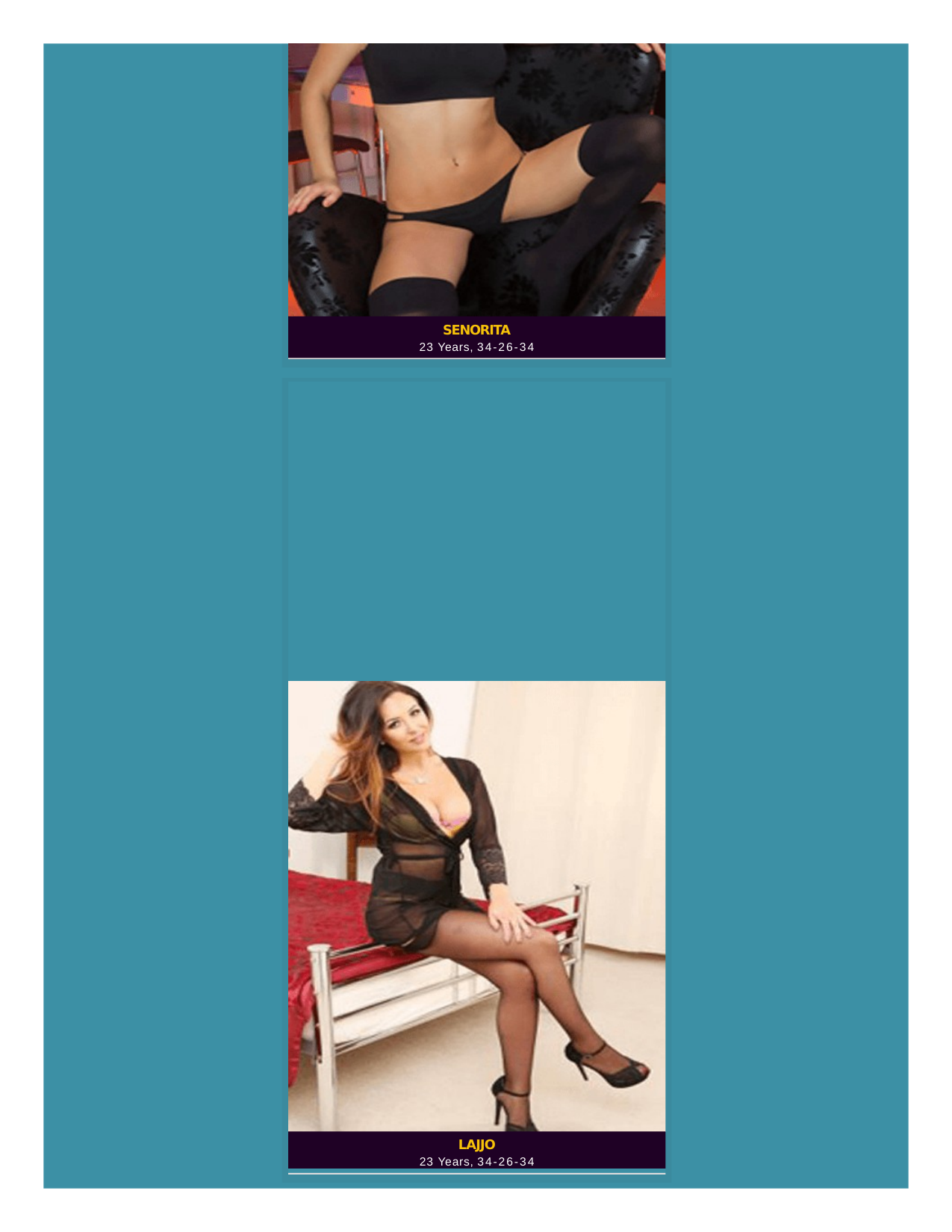

SENORITA
23 Years, 34-26-34

LAJJO
23 Years, 34-26-34